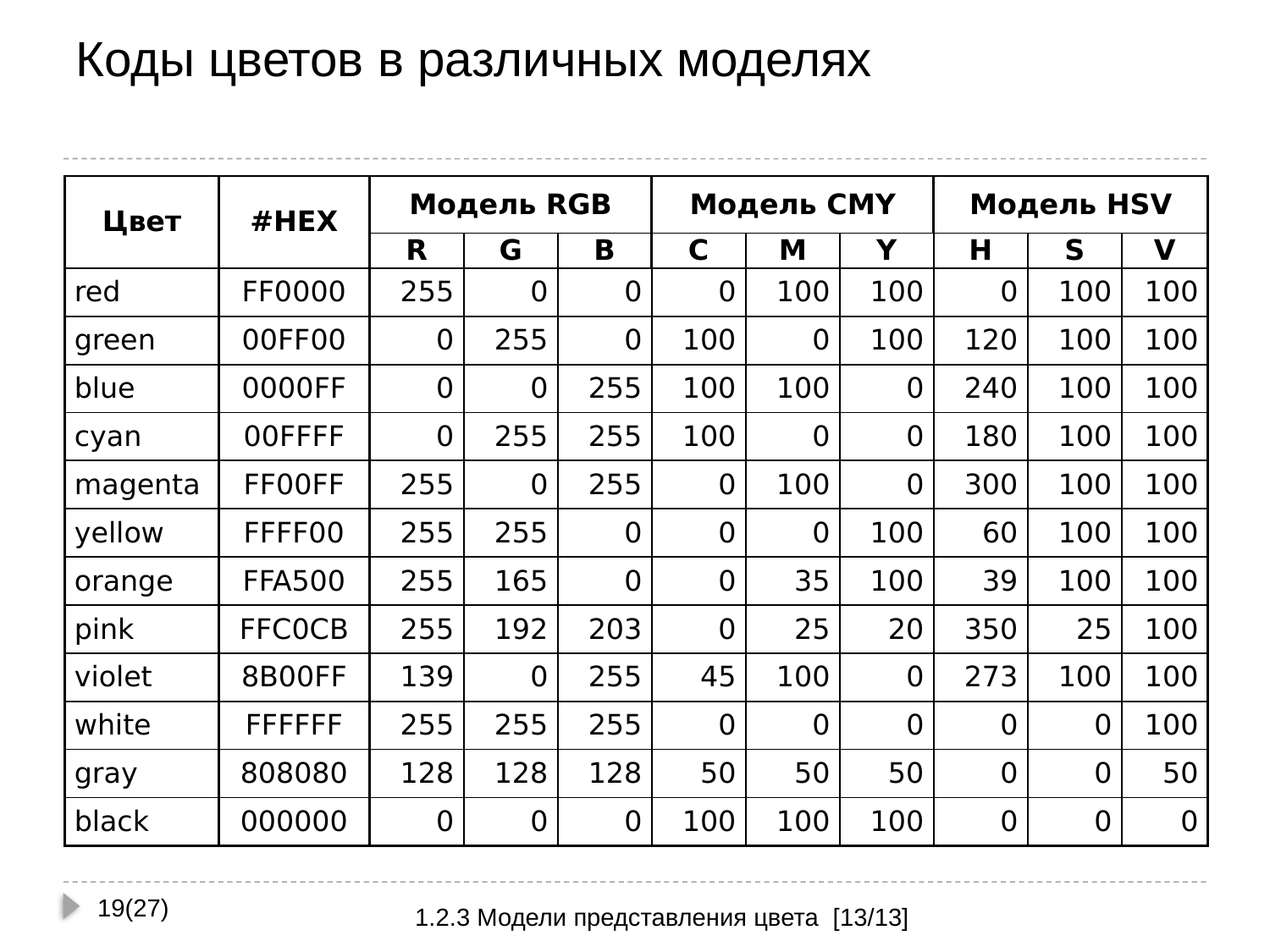

# Коды цветов в различных моделях
| Цвет | #HEX | Модель RGB |  |  | Модель CMY |  |  | Модель HSV |  |  |
| --- | --- | --- | --- | --- | --- | --- | --- | --- | --- | --- |
|  |  | R | G | B | C | M | Y | H | S | V |
| red | FF0000 | 255 | 0 | 0 | 0 | 100 | 100 | 0 | 100 | 100 |
| green | 00FF00 | 0 | 255 | 0 | 100 | 0 | 100 | 120 | 100 | 100 |
| blue | 0000FF | 0 | 0 | 255 | 100 | 100 | 0 | 240 | 100 | 100 |
| cyan | 00FFFF | 0 | 255 | 255 | 100 | 0 | 0 | 180 | 100 | 100 |
| magenta | FF00FF | 255 | 0 | 255 | 0 | 100 | 0 | 300 | 100 | 100 |
| yellow | FFFF00 | 255 | 255 | 0 | 0 | 0 | 100 | 60 | 100 | 100 |
| orange | FFA500 | 255 | 165 | 0 | 0 | 35 | 100 | 39 | 100 | 100 |
| pink | FFC0CB | 255 | 192 | 203 | 0 | 25 | 20 | 350 | 25 | 100 |
| violet | 8B00FF | 139 | 0 | 255 | 45 | 100 | 0 | 273 | 100 | 100 |
| white | FFFFFF | 255 | 255 | 255 | 0 | 0 | 0 | 0 | 0 | 100 |
| gray | 808080 | 128 | 128 | 128 | 50 | 50 | 50 | 0 | 0 | 50 |
| black | 000000 | 0 | 0 | 0 | 100 | 100 | 100 | 0 | 0 | 0 |
19(27)
1.2.3 Модели представления цвета  [13/13]